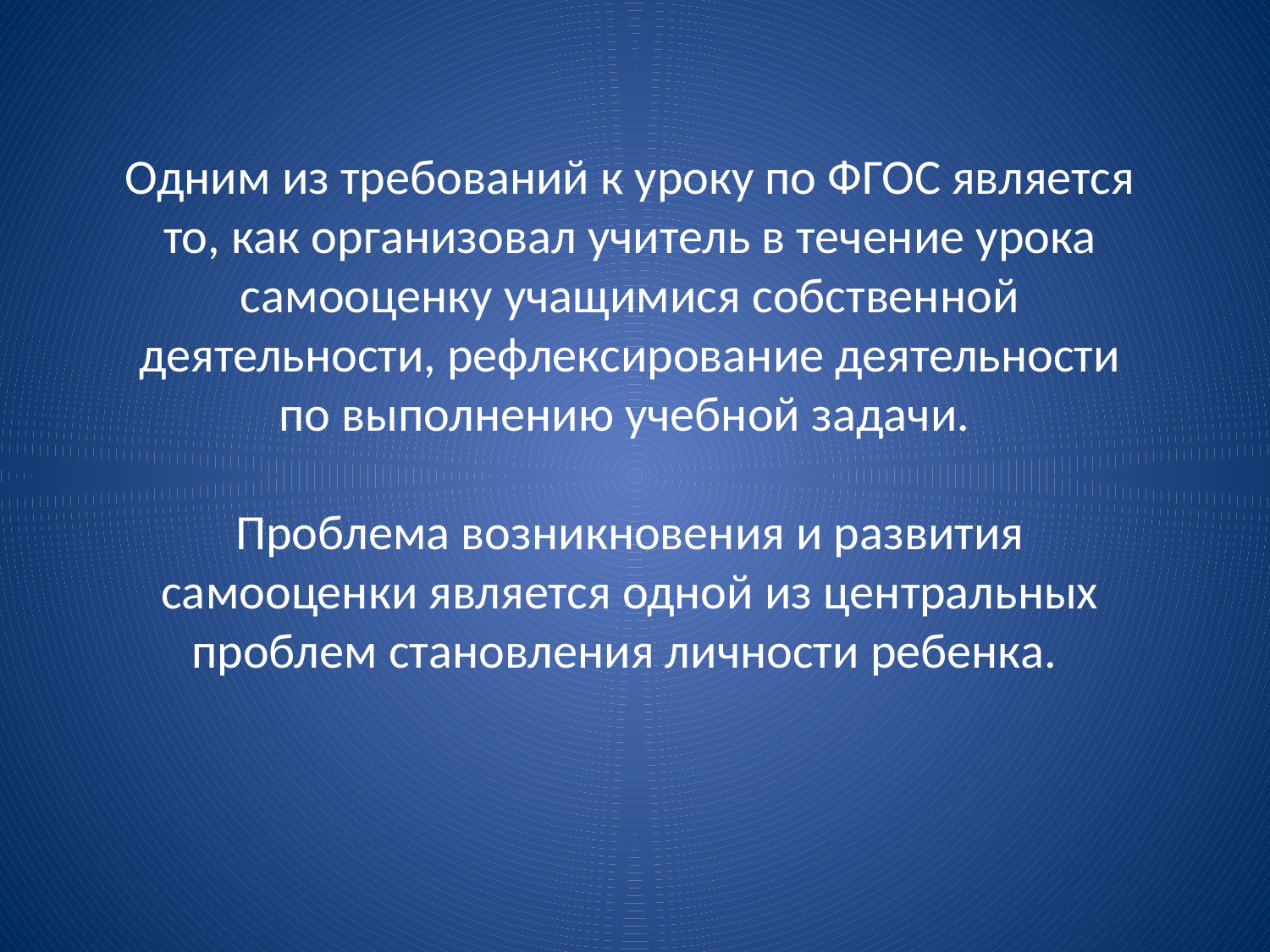

Одним из требований к уроку по ФГОС является то, как организовал учитель в течение урока самооценку учащимися собственной деятельности, рефлексирование деятельности по выполнению учебной задачи.

Проблема возникновения и развития самооценки является одной из центральных проблем становления личности ребенка.